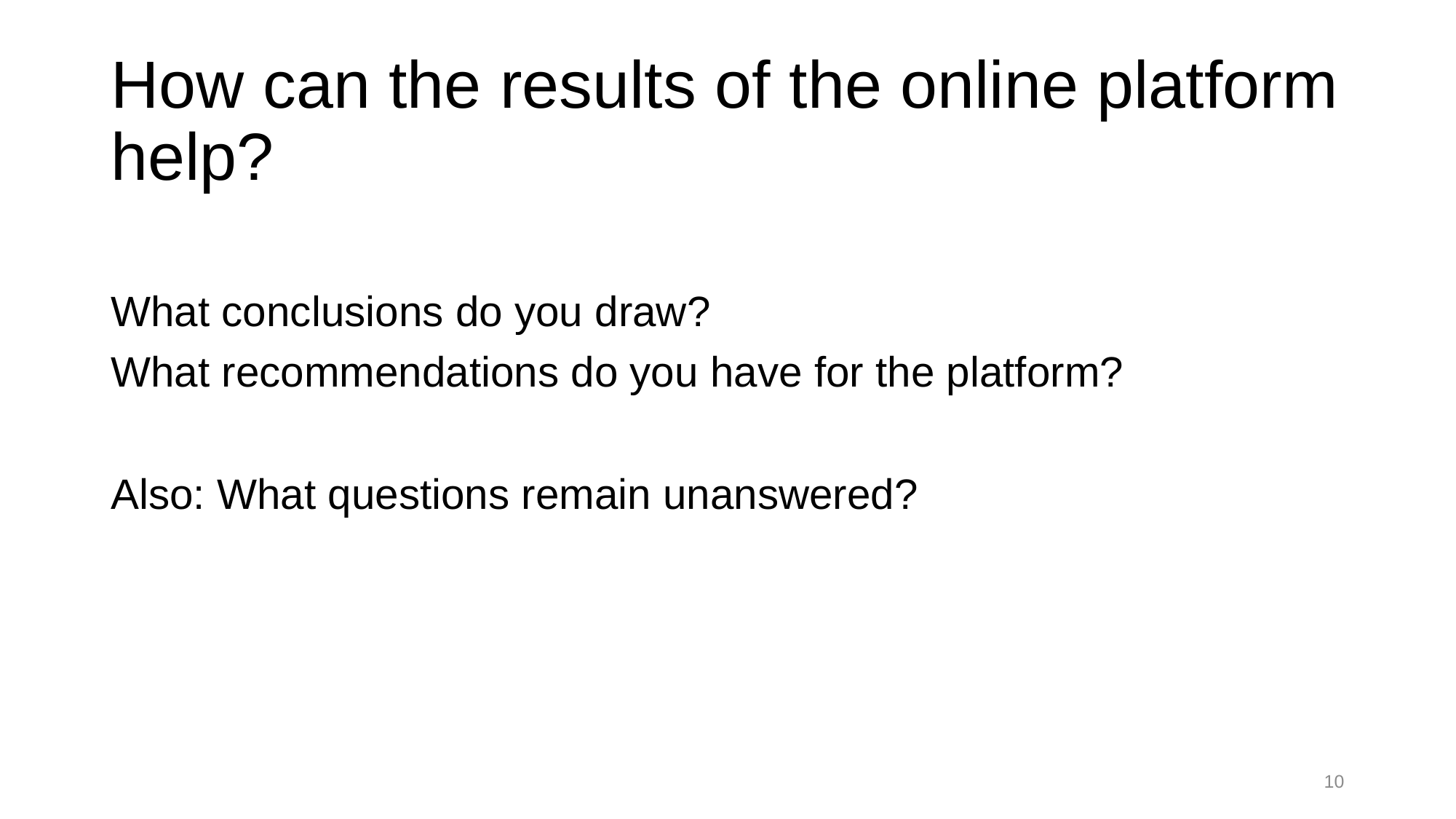

# How can the results of the online platform help?

What conclusions do you draw?
What recommendations do you have for the platform?

Also: What questions remain unanswered?
10